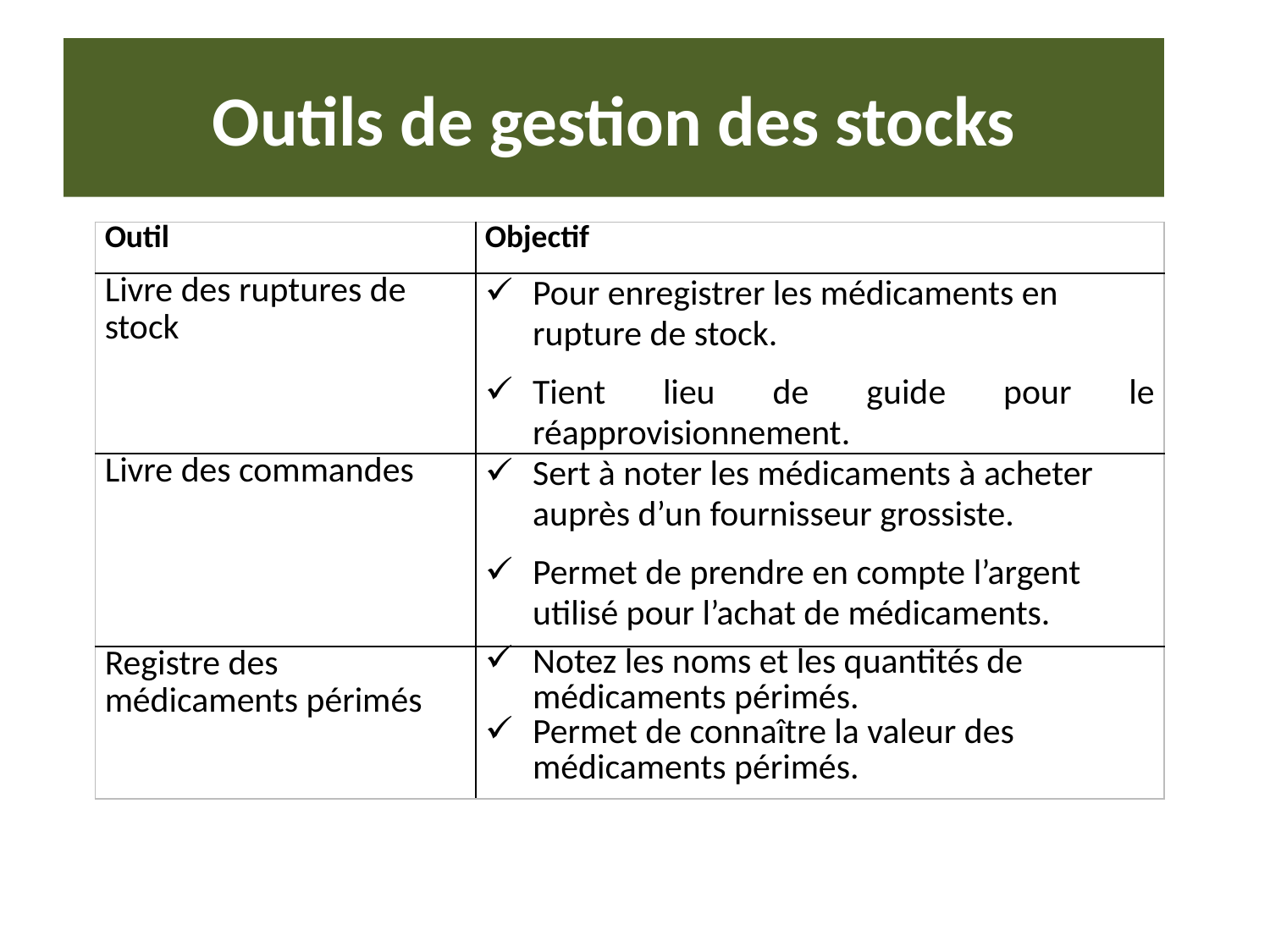

# Outils de gestion des stocks
| Outil | Objectif |
| --- | --- |
| Livre des ruptures de stock | Pour enregistrer les médicaments en rupture de stock. Tient lieu de guide pour le réapprovisionnement. |
| Livre des commandes | Sert à noter les médicaments à acheter auprès d’un fournisseur grossiste. Permet de prendre en compte l’argent utilisé pour l’achat de médicaments. |
| Registre des médicaments périmés | Notez les noms et les quantités de médicaments périmés. Permet de connaître la valeur des médicaments périmés. |